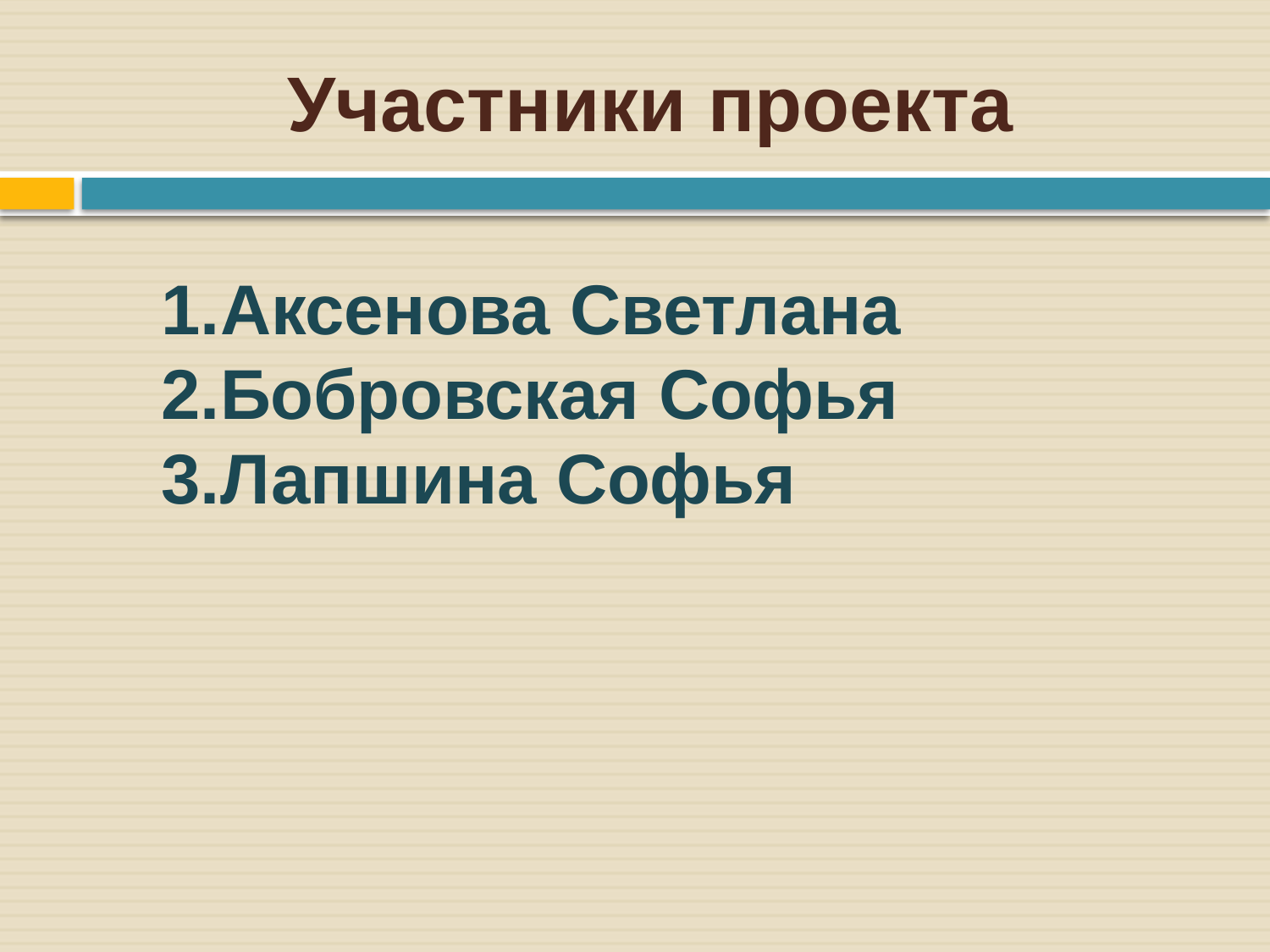

# Участники проекта
Аксенова Светлана
Бобровская Софья
Лапшина Софья